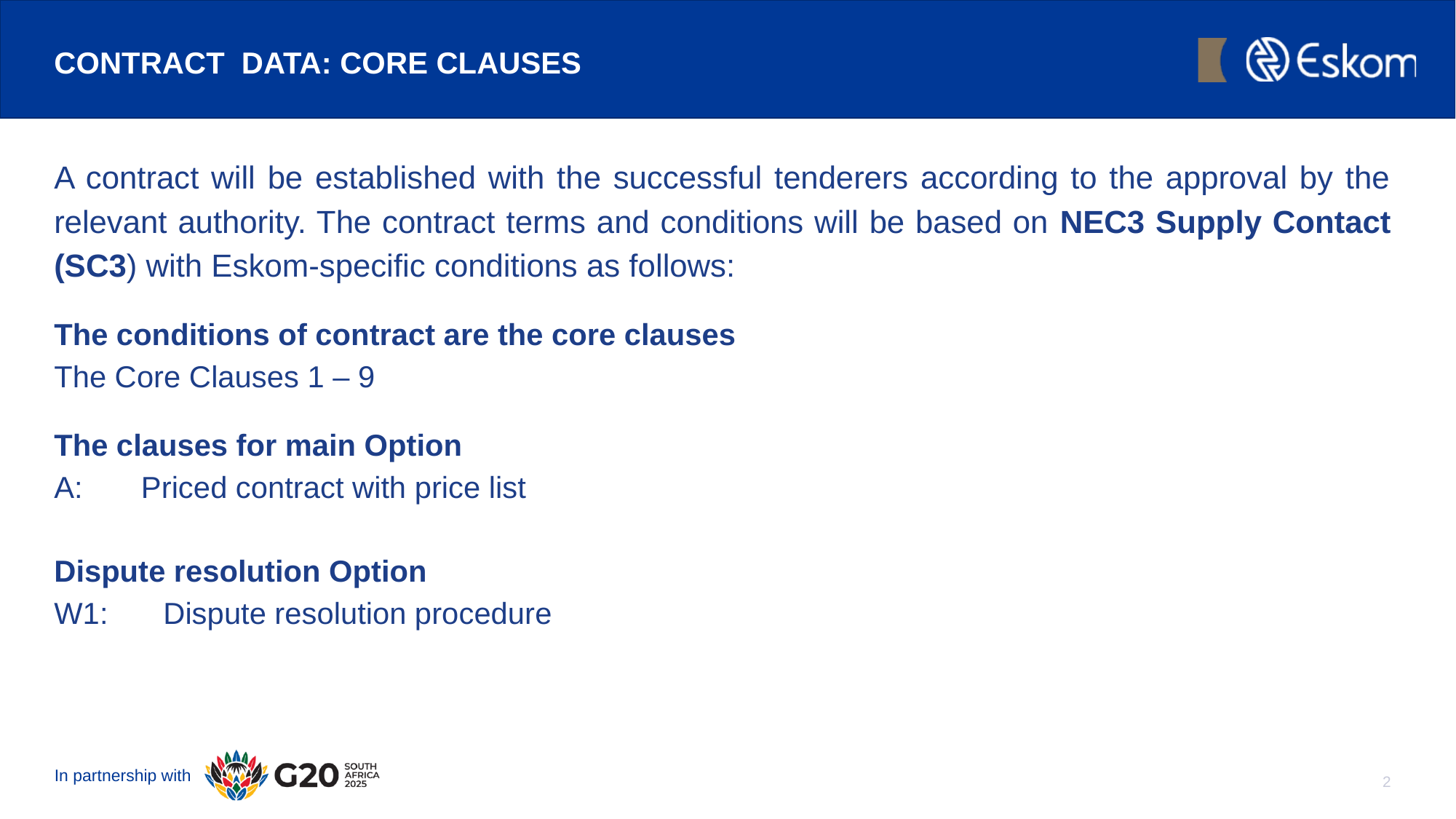

# CONTRACT  DATA: CORE CLAUSES
A contract will be established with the successful tenderers according to the approval by the relevant authority. The contract terms and conditions will be based on NEC3 Supply Contact (SC3) with Eskom-specific conditions as follows:
The conditions of contract are the core clauses
The Core Clauses 1 – 9
The clauses for main Option
A:       Priced contract with price list
Dispute resolution Option
W1:	Dispute resolution procedure
2